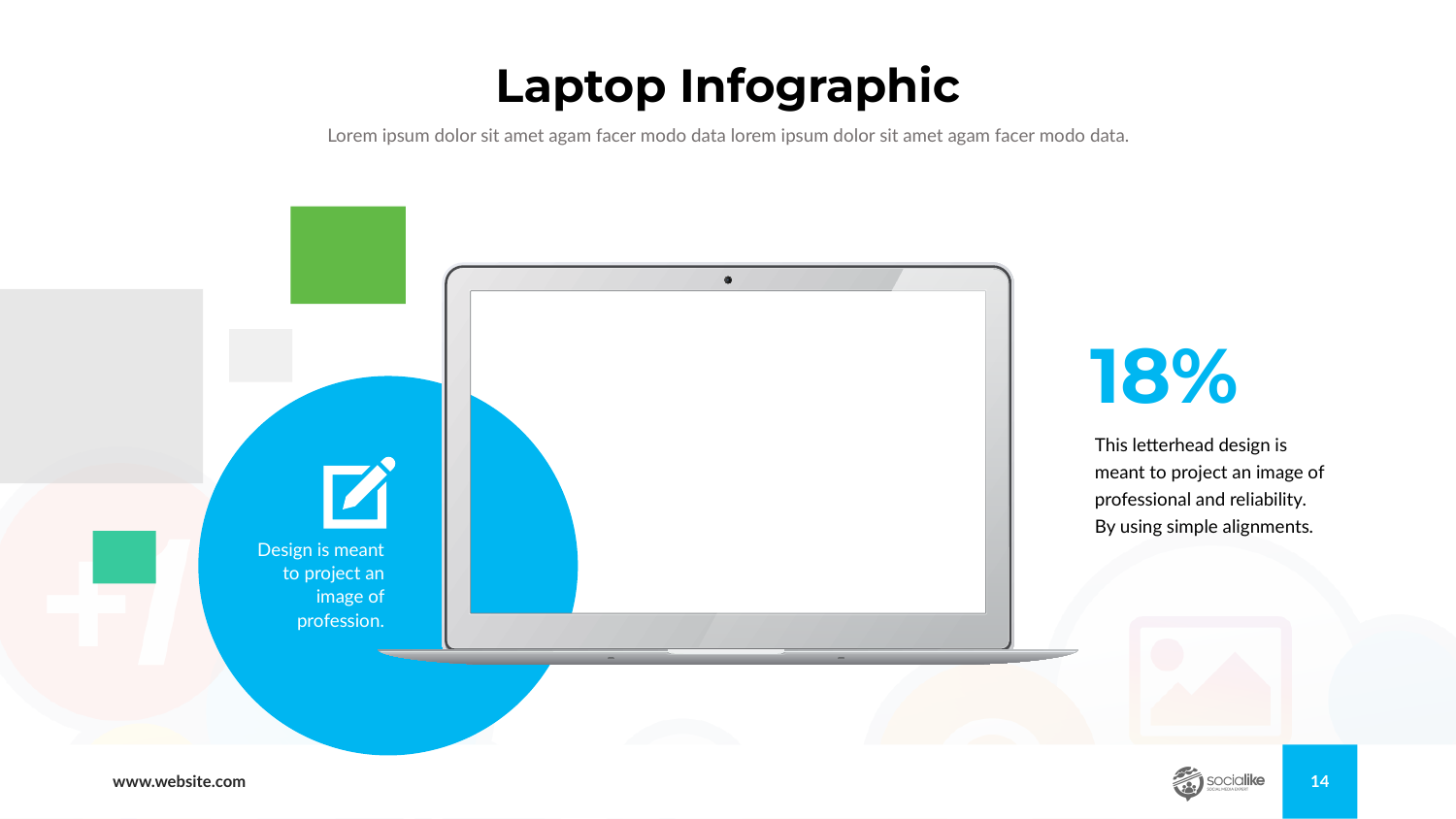

# Laptop Infographic
Lorem ipsum dolor sit amet agam facer modo data lorem ipsum dolor sit amet agam facer modo data.

18%

This letterhead design is meant to project an image of professional and reliability. By using simple alignments.

Design is meant to project an image of profession.
14
www.website.com